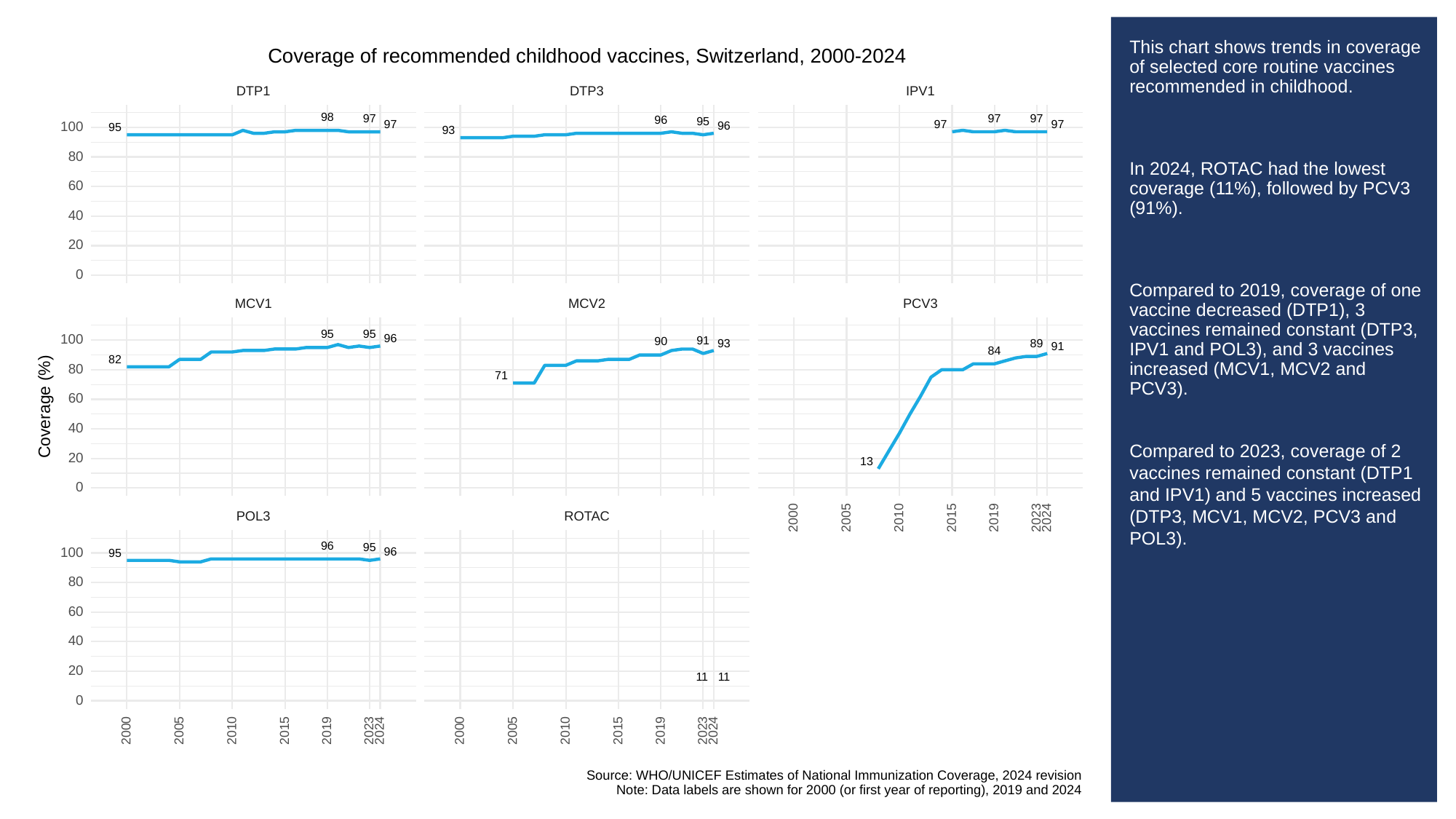

# This chart shows trends in coverage of selected core routine vaccines recommended in childhood.

In 2024, ROTAC had the lowest coverage (11%), followed by PCV3 (91%).

Compared to 2019, coverage of one vaccine decreased (DTP1), 3 vaccines remained constant (DTP3, IPV1 and POL3), and 3 vaccines increased (MCV1, MCV2 and PCV3).

Compared to 2023, coverage of 2 vaccines remained constant (DTP1 and IPV1) and 5 vaccines increased (DTP3, MCV1, MCV2, PCV3 and POL3).

Coverage of recommended childhood vaccines, Switzerland, 2000-2024
DTP3
DTP1
IPV1

98
97
97
97
96
95
97
97
97
96
100
95
93

80

60

40

20

0

PCV3
MCV1
MCV2

95
95
96
100
91
90
93
89

91

84

82
80

71

60
Coverage (%)

40

20
13

0

POL3
ROTAC
2023
2000
2005
2010
2015
2019
2024

96
95
96
100
95

80

60

40

20

11
11

0

2023
2023
2000
2005
2010
2015
2019
2024
2000
2005
2010
2015
2019
2024
Source: WHO/UNICEF Estimates of National Immunization Coverage, 2024 revision
Note: Data labels are shown for 2000 (or first year of reporting), 2019 and 2024